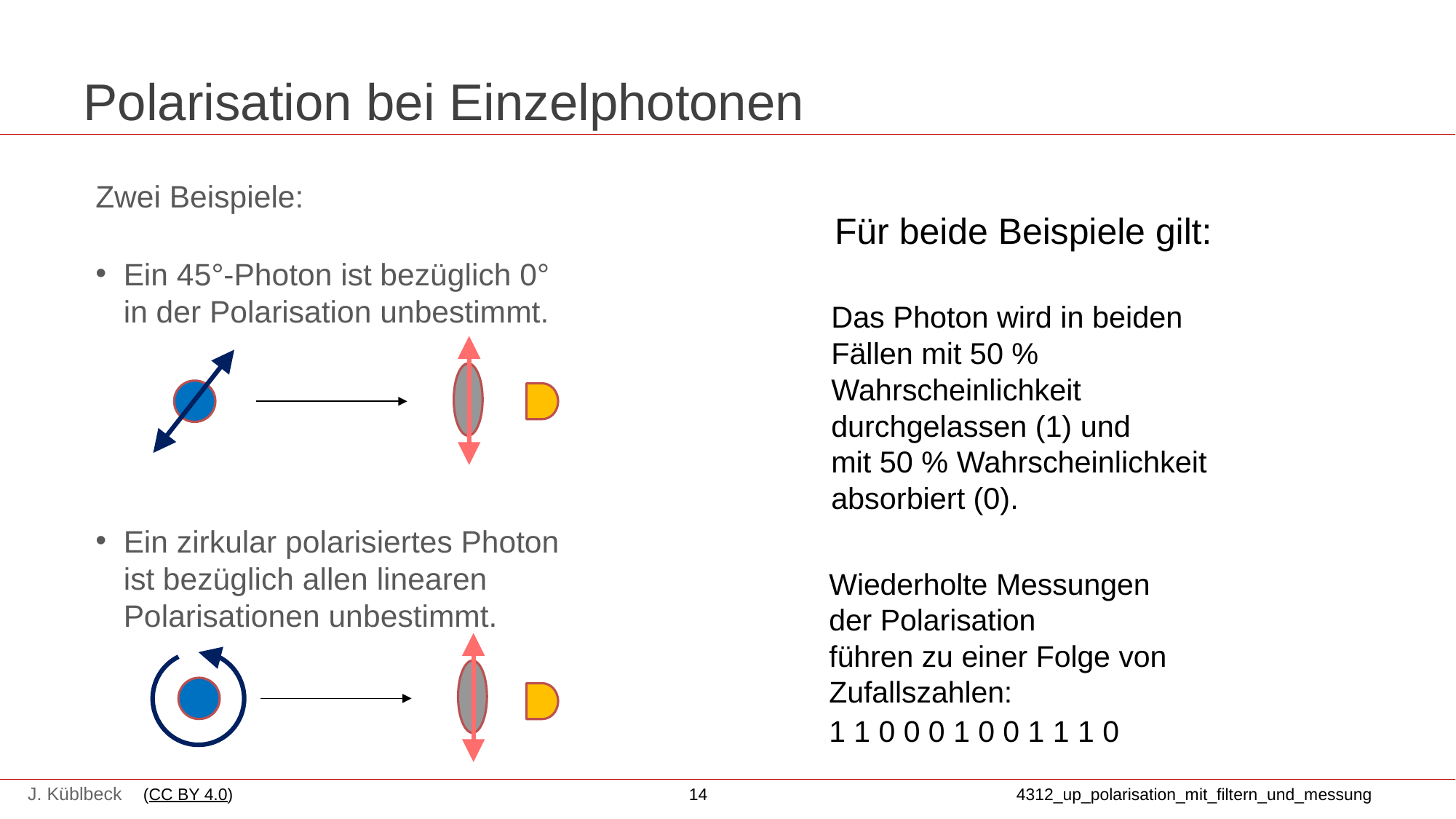

# Polarisation bei Einzelphotonen
Zwei Beispiele:
Ein 45°-Photon ist bezüglich 0°
in der Polarisation unbestimmt.

Ein zirkular polarisiertes Photon
ist bezüglich allen linearen
Polarisationen unbestimmt.
Für beide Beispiele gilt:
Das Photon wird in beiden Fällen mit 50 % Wahrscheinlichkeit durchgelassen (1) und
mit 50 % Wahrscheinlichkeit
absorbiert (0).

Wiederholte Messungen
der Polarisation
führen zu einer Folge von Zufallszahlen:
1 1 0 0 0 1 0 0 1 1 1 0